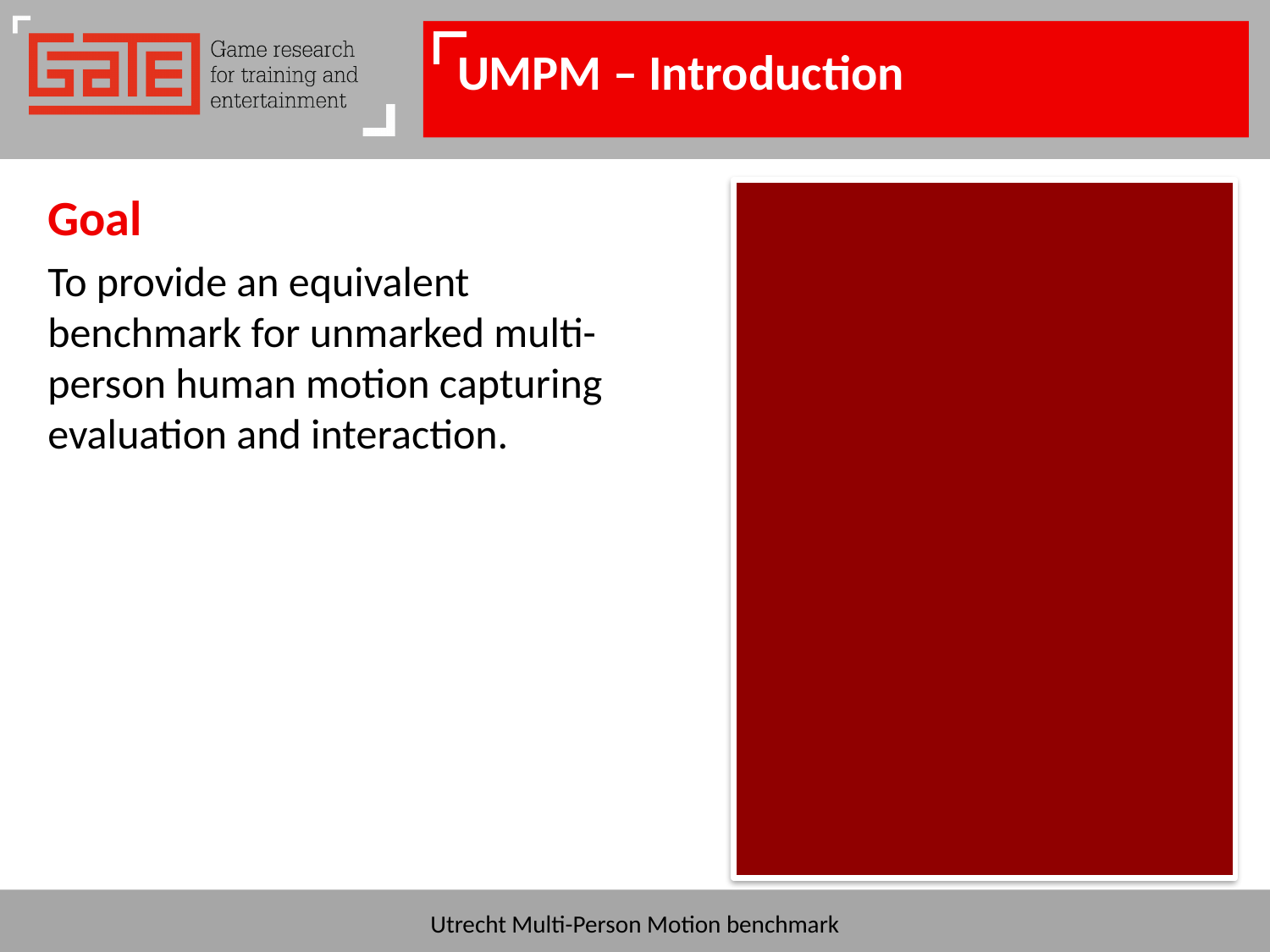

# UMPM – Introduction
Goal
To provide an equivalent benchmark for unmarked multi-person human motion capturing evaluation and interaction.

Utrecht Multi-Person Motion benchmark